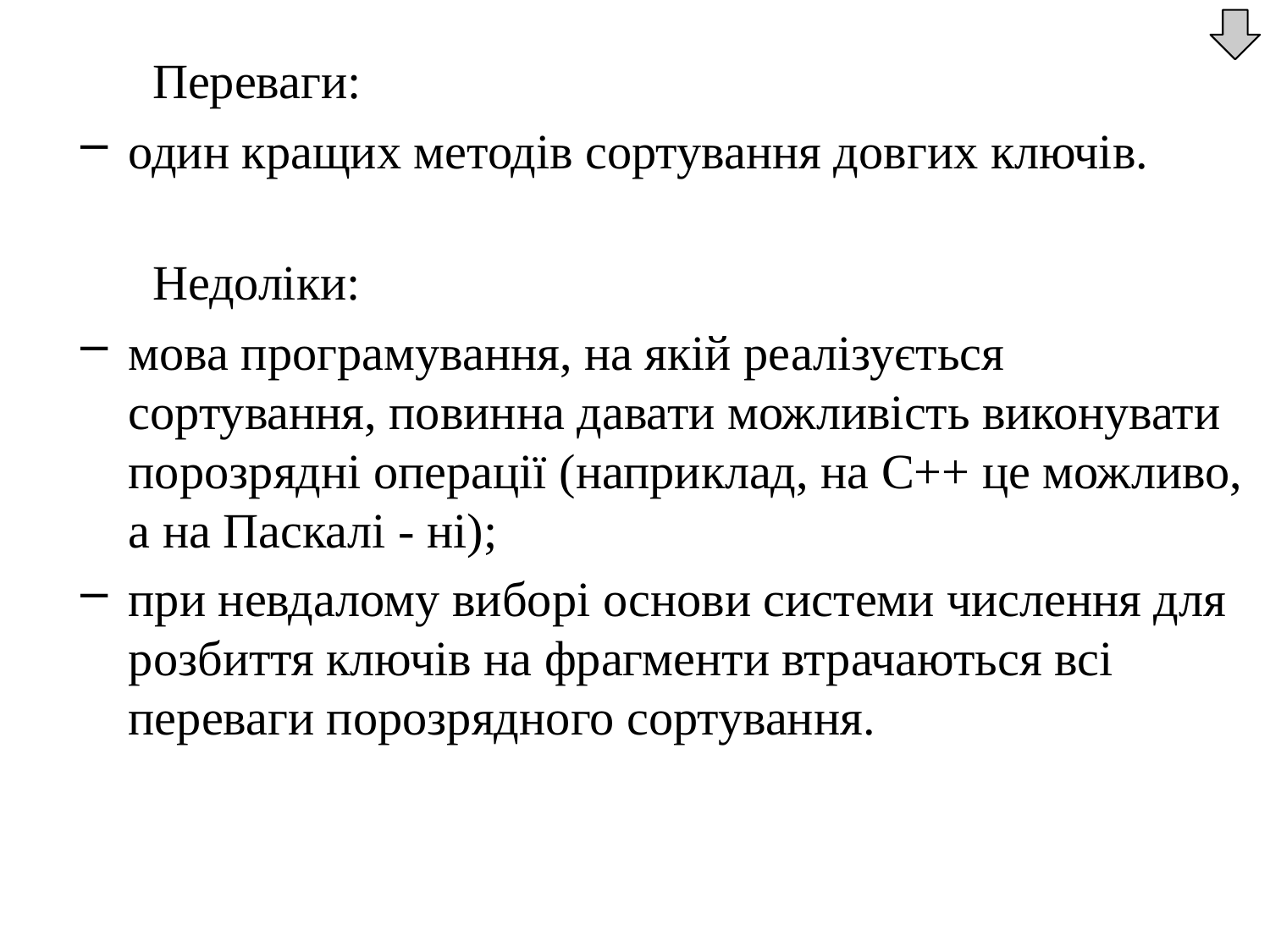

Переваги:
один кращих методів сортування довгих ключів.

	Недоліки:
мова програмування, на якій реалізується сортування, повинна давати можливість виконувати порозрядні операції (наприклад, на С++ це можливо, а на Паскалі - ні);
при невдалому виборі основи системи числення для розбиття ключів на фрагменти втрачаються всі переваги порозрядного сортування.